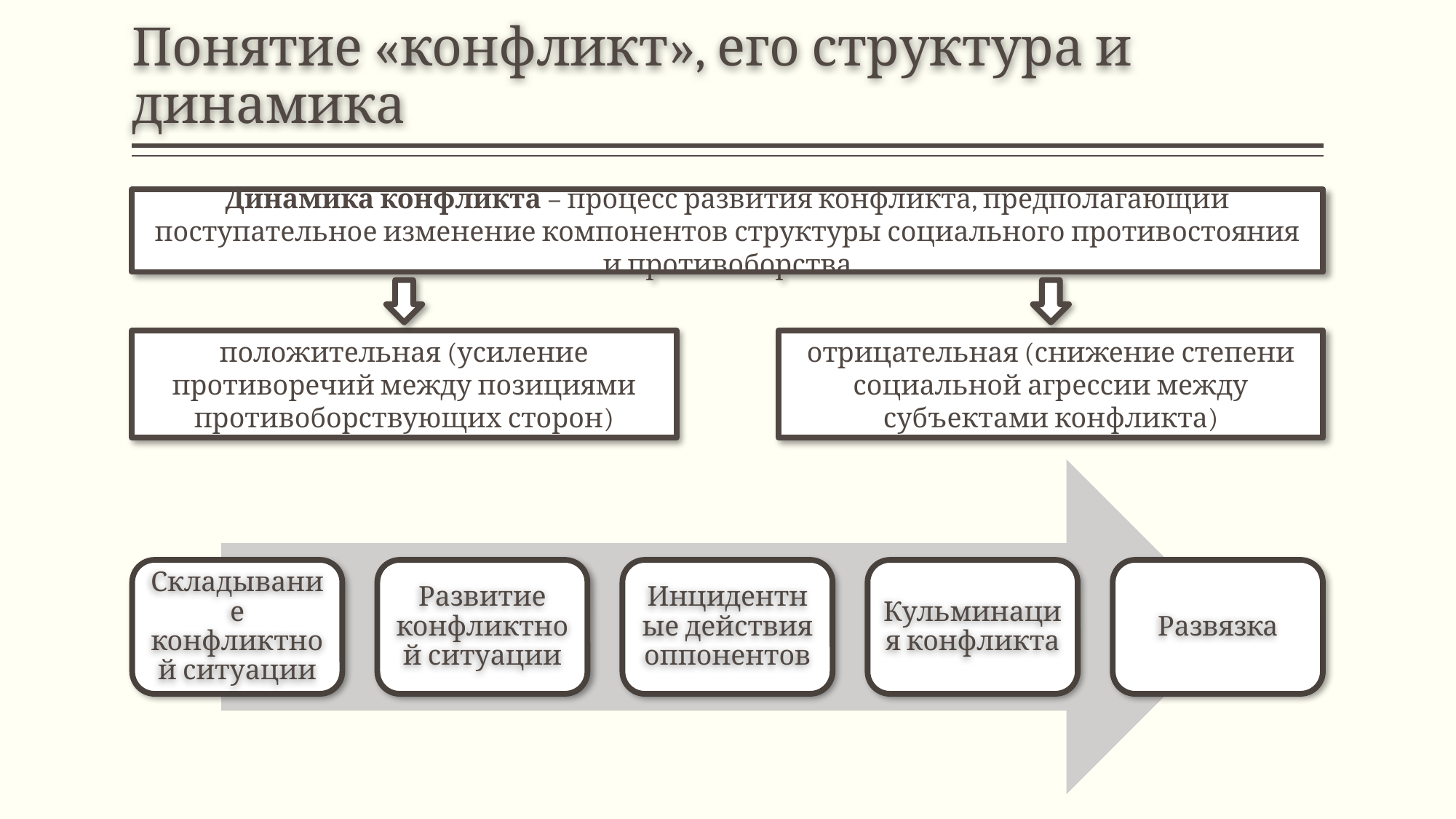

# Понятие «конфликт», его структура и динамика
Динамика конфликта – процесс развития конфликта, предполагающий поступательное изменение компонентов структуры социального противостояния и противоборства

отрицательная (снижение степени социальной агрессии между субъектами конфликта)
положительная (усиление противоречий между позициями противоборствующих сторон)

Складывание конфликтной ситуации
Развитие конфликтной ситуации
Инцидентные действия оппонентов
Кульминация конфликта
Развязка